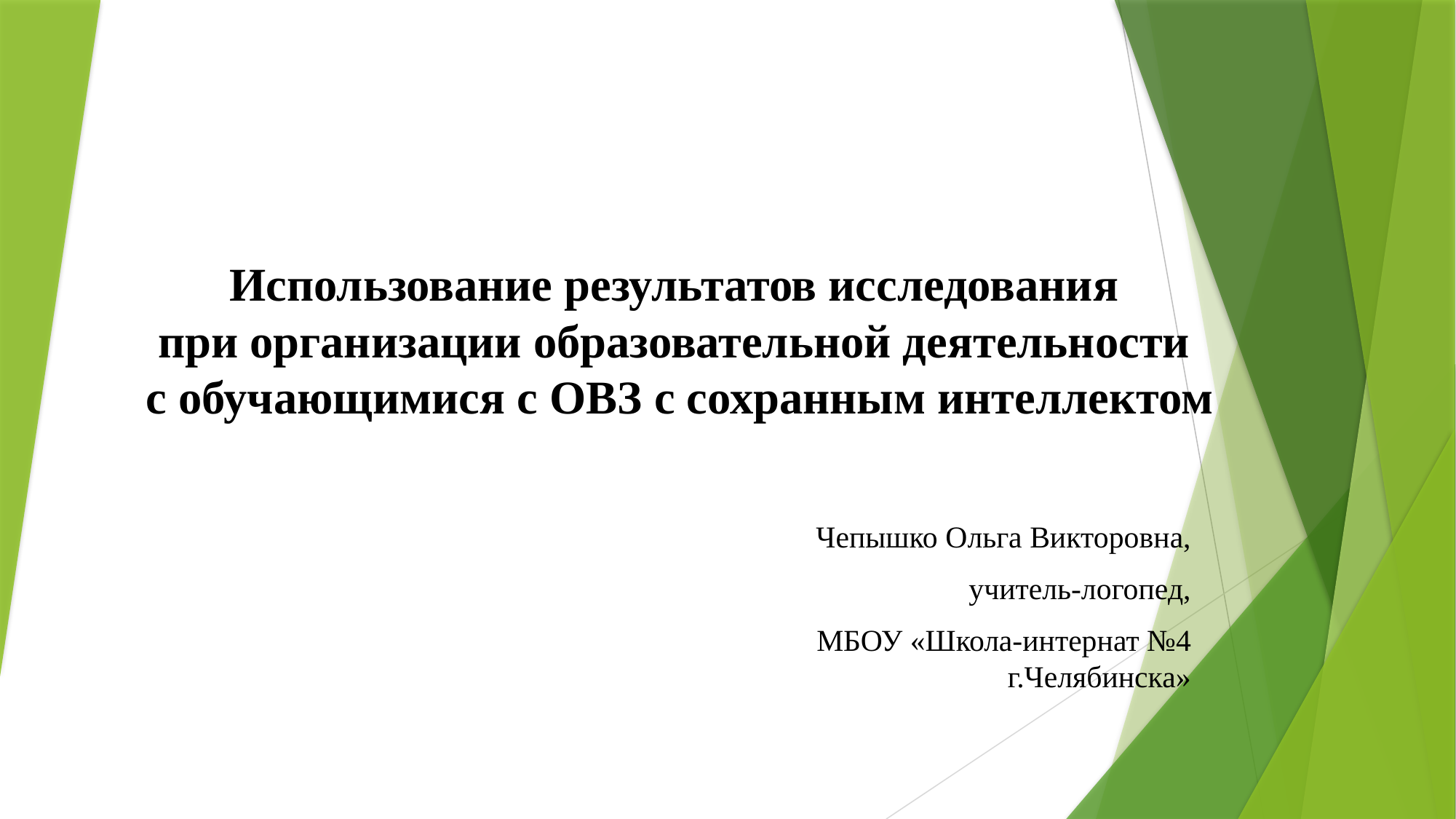

# Использование результатов исследования при организации образовательной деятельности с обучающимися с ОВЗ с сохранным интеллектом
Чепышко Ольга Викторовна,
учитель-логопед,
МБОУ «Школа-интернат №4 г.Челябинска»